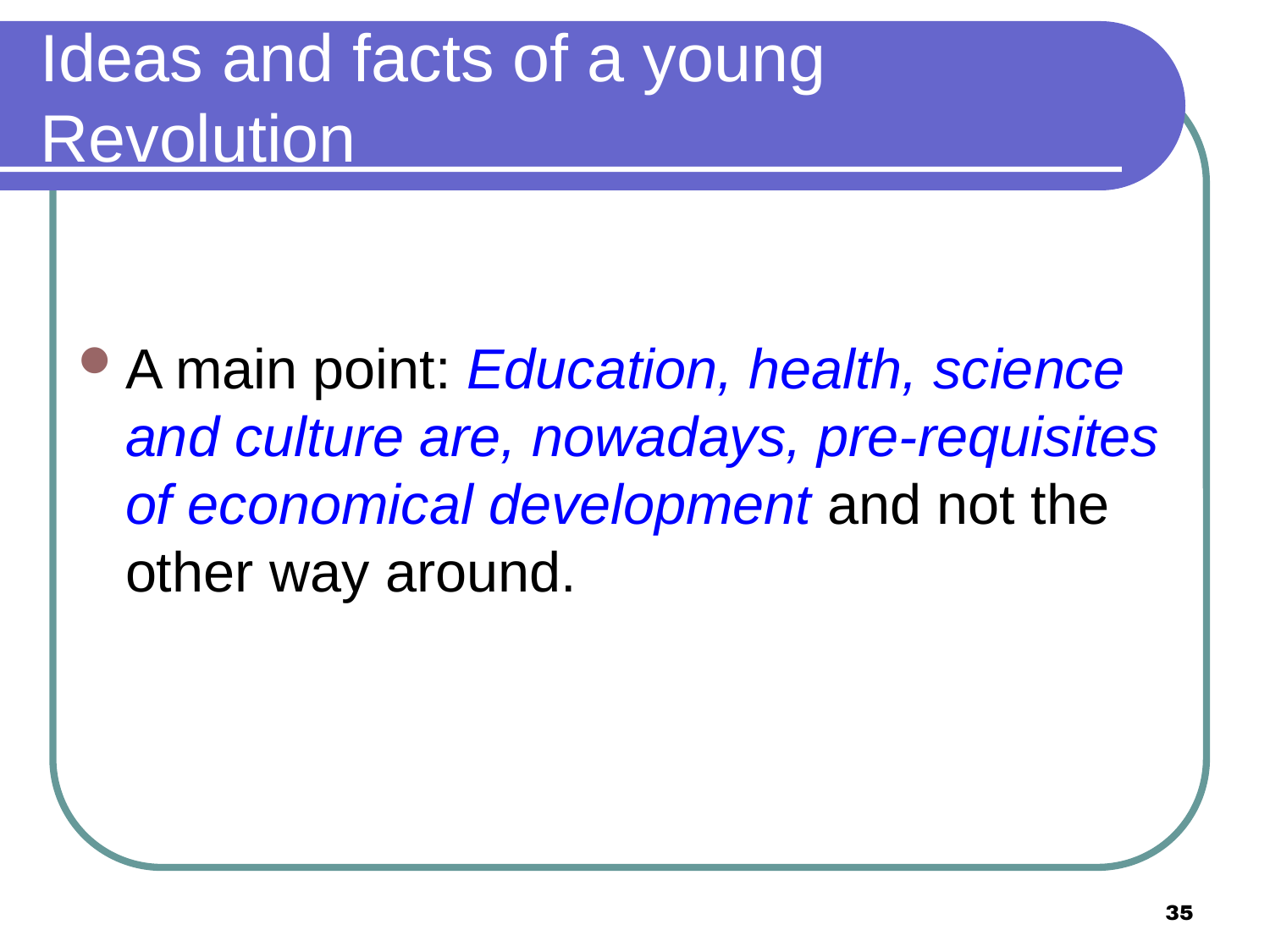

# Ideas and facts of a young Revolution
A main point: Education, health, science and culture are, nowadays, pre-requisites of economical development and not the other way around.
35